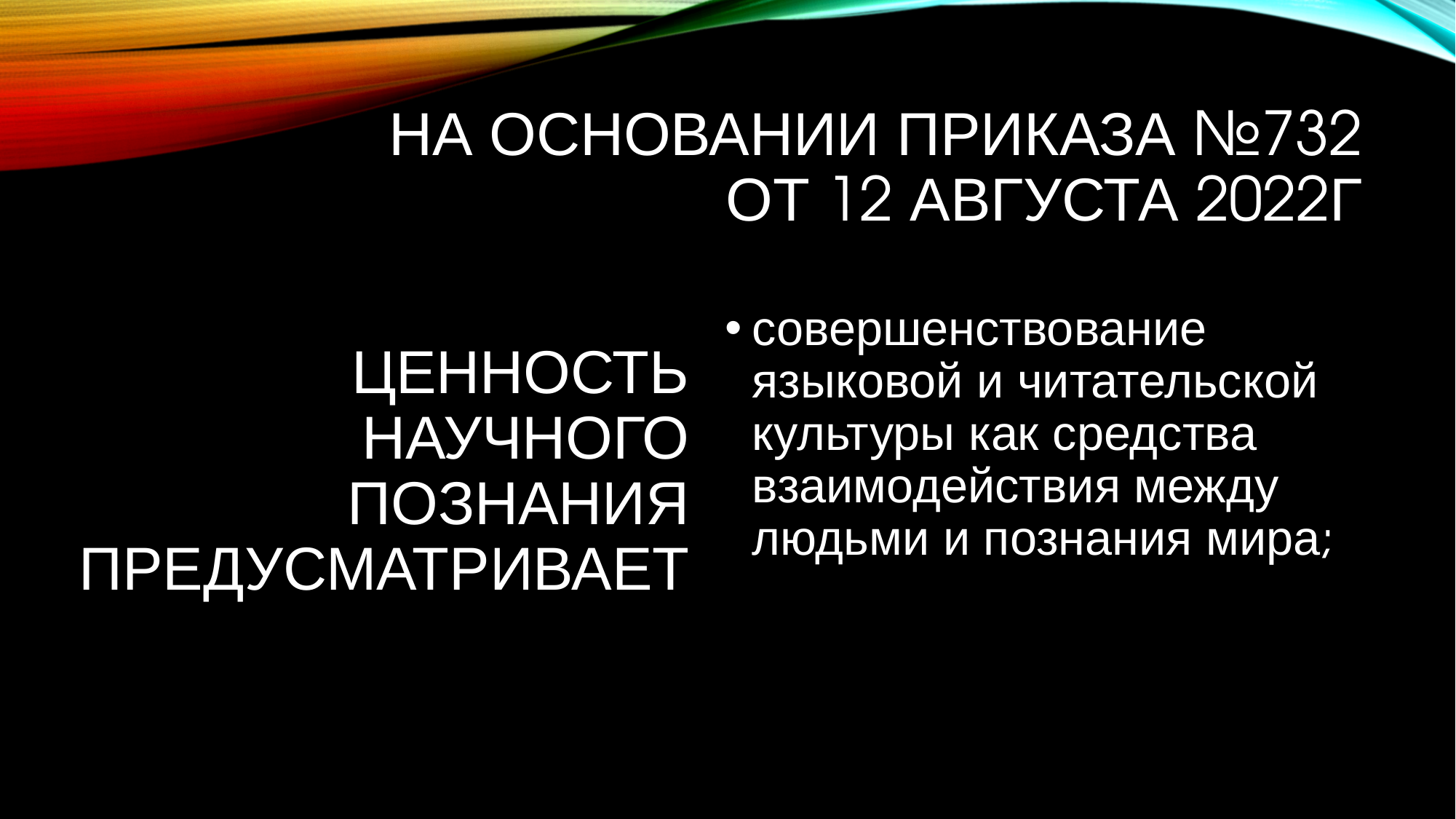

# На основании приказа №732 от 12 августа 2022г
Ценность научного познания предусматривает
совершенствование языковой и читательской культуры как средства взаимодействия между людьми и познания мира;